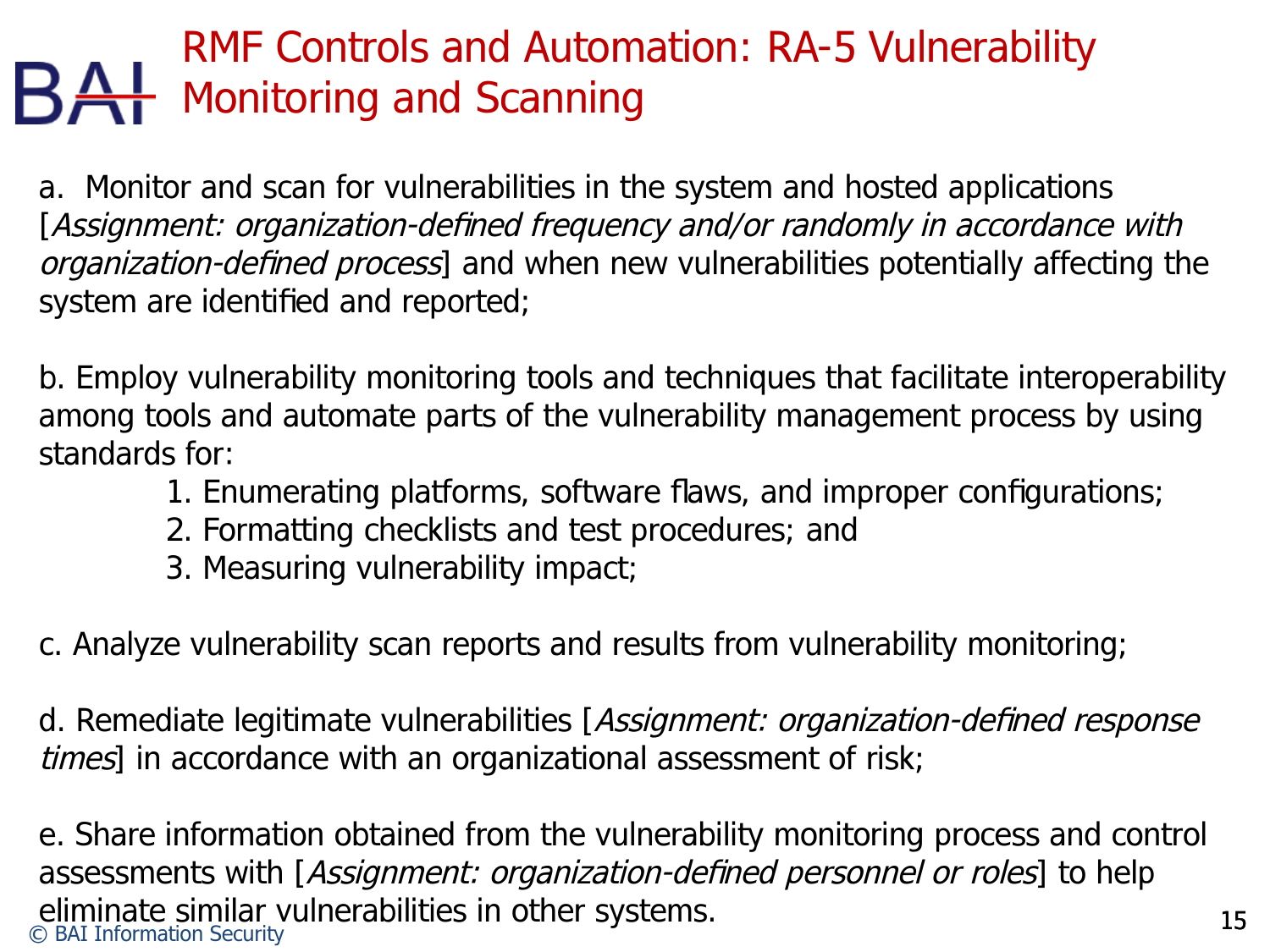

# RMF Controls and Automation: RA-5 Vulnerability Monitoring and Scanning
a.  Monitor and scan for vulnerabilities in the system and hosted applications [Assignment: organization-defined frequency and/or randomly in accordance with organization-defined process] and when new vulnerabilities potentially affecting the system are identified and reported;

b. Employ vulnerability monitoring tools and techniques that facilitate interoperability among tools and automate parts of the vulnerability management process by using standards for:
	1. Enumerating platforms, software flaws, and improper configurations;
	2. Formatting checklists and test procedures; and
	3. Measuring vulnerability impact;

c. Analyze vulnerability scan reports and results from vulnerability monitoring;

d. Remediate legitimate vulnerabilities [Assignment: organization-defined response times] in accordance with an organizational assessment of risk;

e. Share information obtained from the vulnerability monitoring process and control assessments with [Assignment: organization-defined personnel or roles] to help eliminate similar vulnerabilities in other systems.